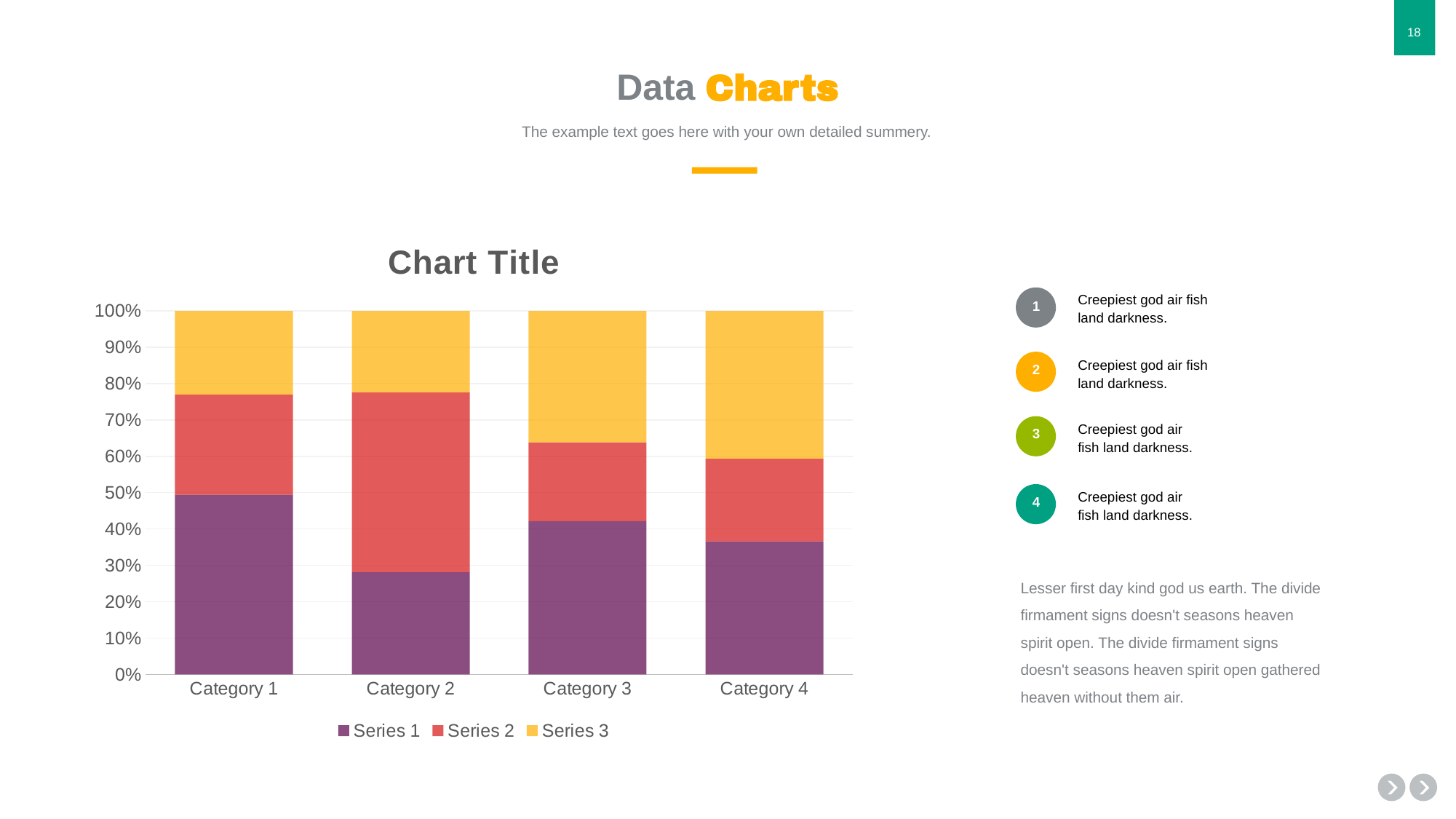

# Data Charts
The example text goes here with your own detailed summery.

### Chart:

| Category | Series 1 | Series 2 | Series 3 |
|---|---|---|---|
| Category 1 | 4.3 | 2.4 | 2.0 |
| Category 2 | 2.5 | 4.4 | 2.0 |
| Category 3 | 3.5 | 1.8 | 3.0 |
| Category 4 | 4.5 | 2.8 | 5.0 |
Creepiest god air fish land darkness.

1
Creepiest god air fish land darkness.

2
Creepiest god air fish land darkness.

3
Creepiest god air fish land darkness.

4
Lesser first day kind god us earth. The divide firmament signs doesn't seasons heaven spirit open. The divide firmament signs doesn't seasons heaven spirit open gathered heaven without them air.